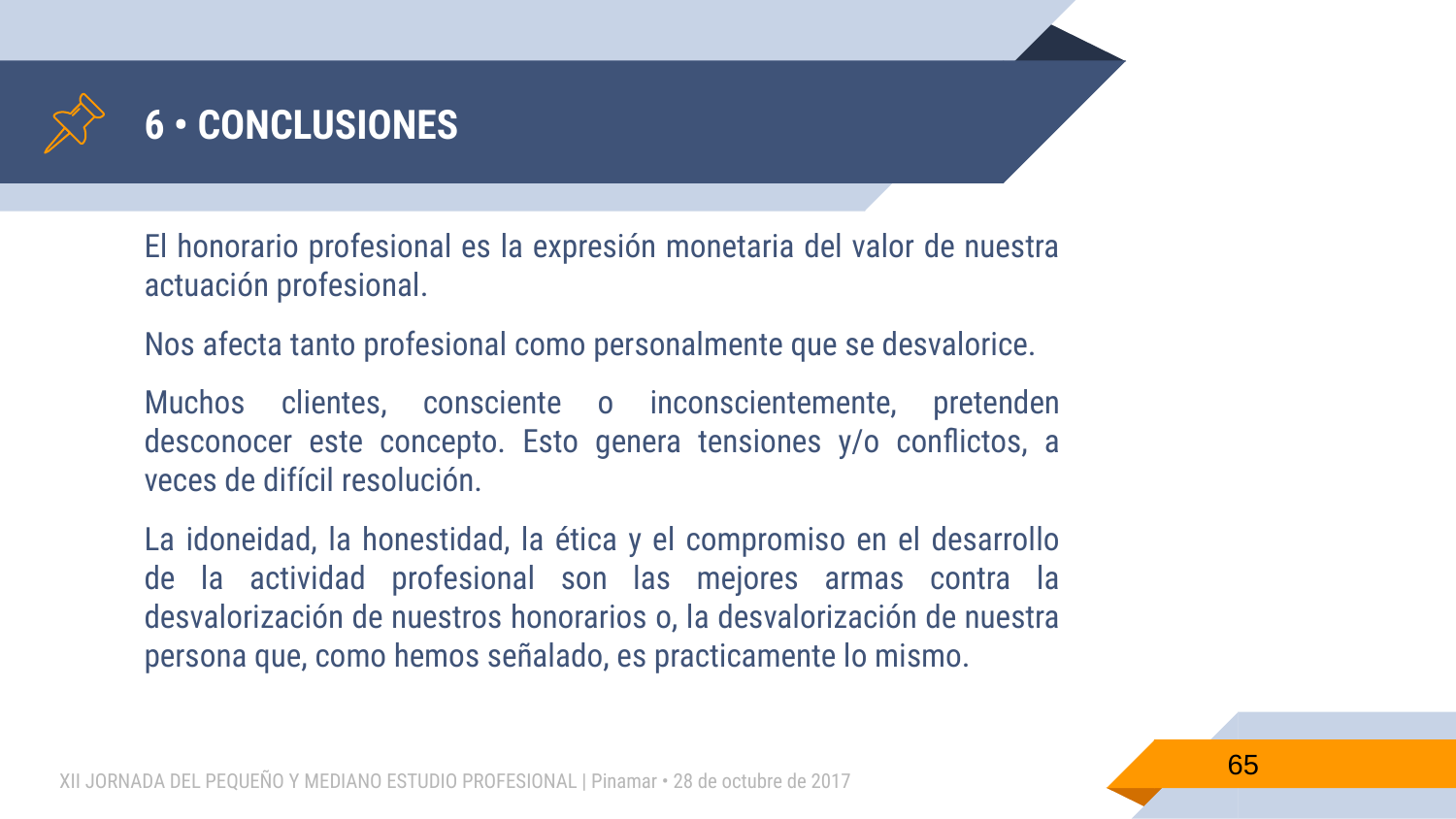

# 6 • CONCLUSIONES

El honorario profesional es la expresión monetaria del valor de nuestra actuación profesional.
Nos afecta tanto profesional como personalmente que se desvalorice.
Muchos clientes, consciente o inconscientemente, pretenden desconocer este concepto. Esto genera tensiones y/o conflictos, a veces de difícil resolución.
La idoneidad, la honestidad, la ética y el compromiso en el desarrollo de la actividad profesional son las mejores armas contra la desvalorización de nuestros honorarios o, la desvalorización de nuestra persona que, como hemos señalado, es practicamente lo mismo.
65